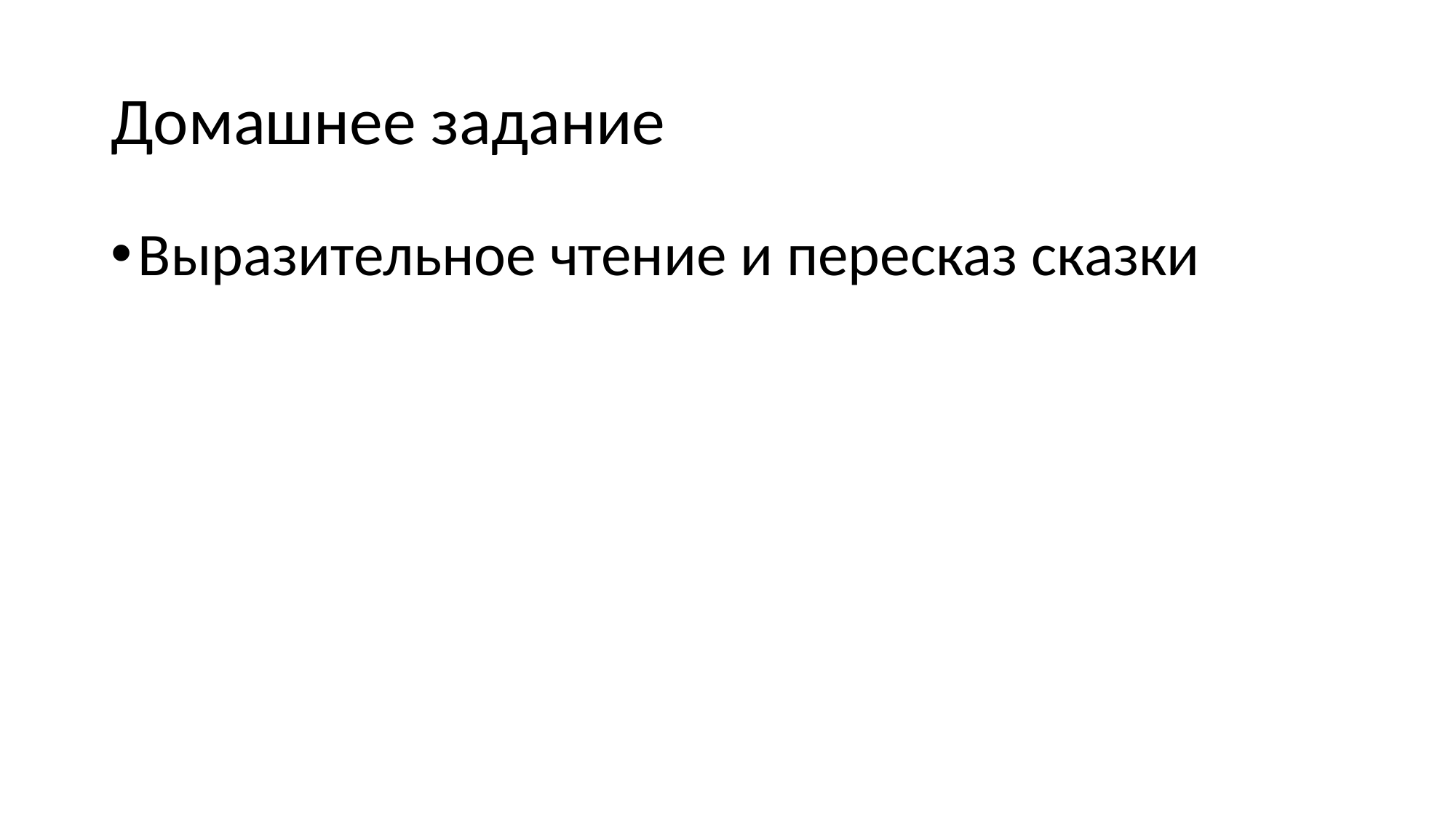

# Домашнее задание
Выразительное чтение и пересказ сказки